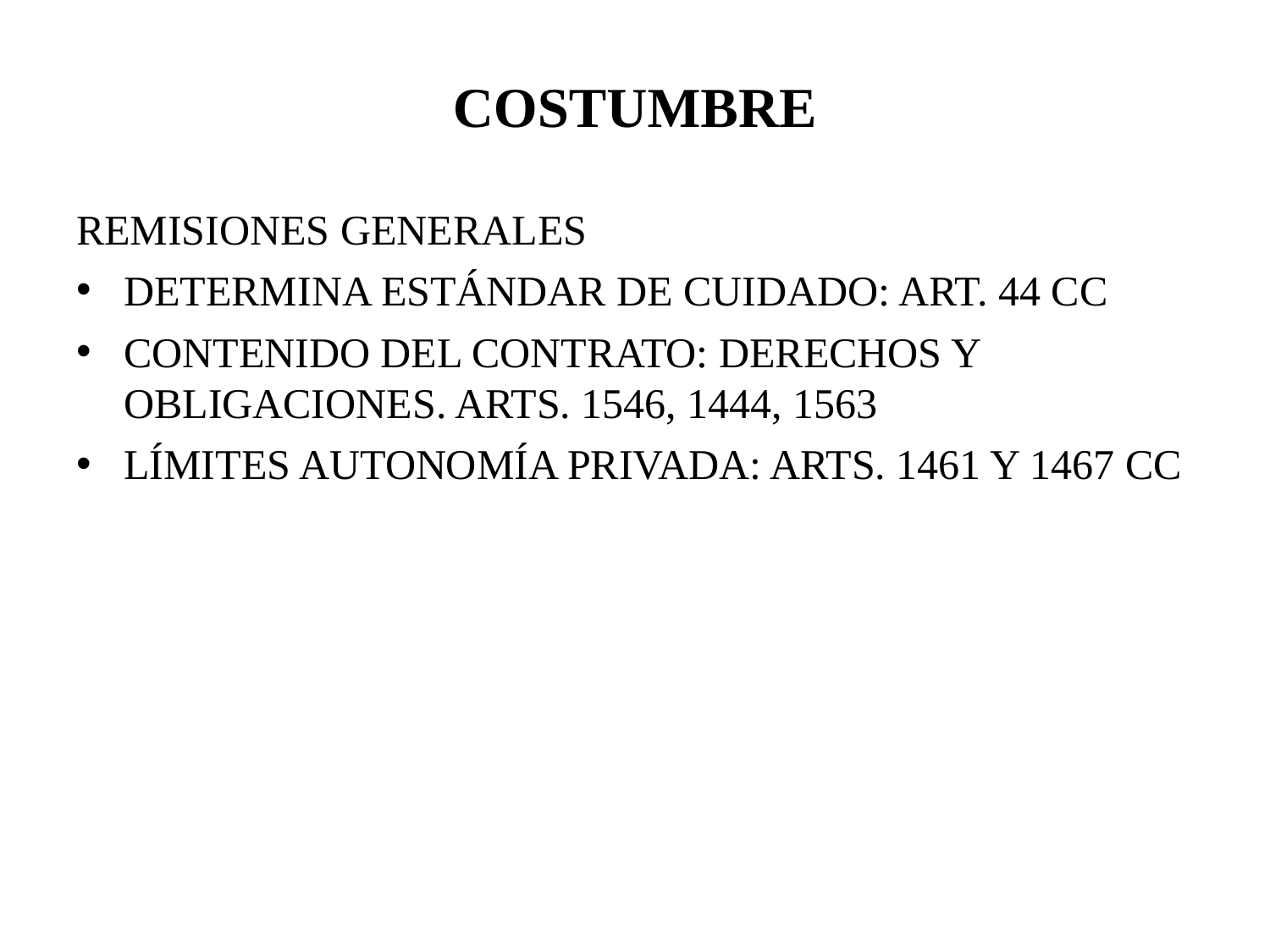

# COSTUMBRE
REMISIONES GENERALES
DETERMINA ESTÁNDAR DE CUIDADO: ART. 44 CC
CONTENIDO DEL CONTRATO: DERECHOS Y OBLIGACIONES. ARTS. 1546, 1444, 1563
LÍMITES AUTONOMÍA PRIVADA: ARTS. 1461 Y 1467 CC